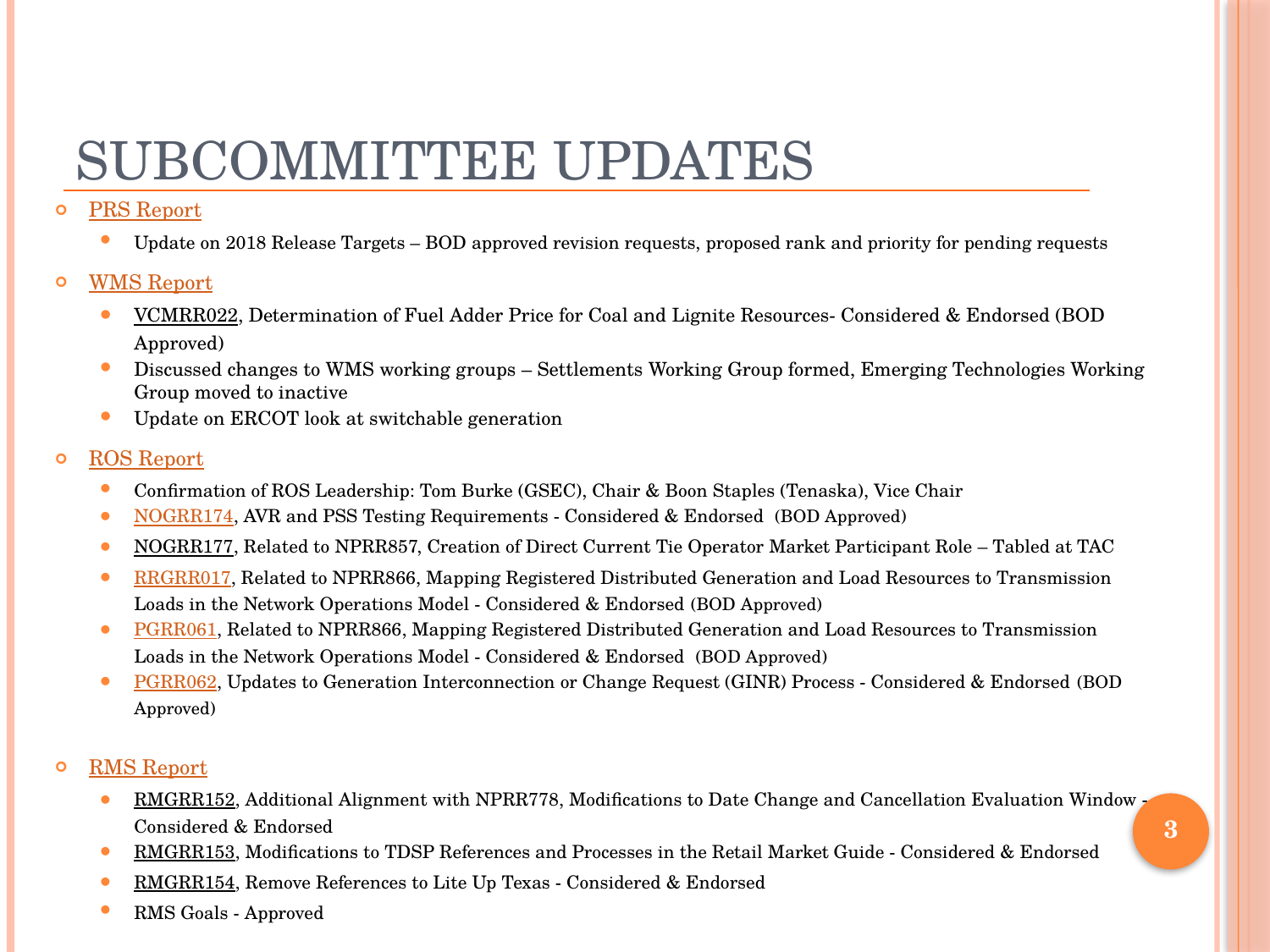

# Subcommittee Updates
PRS Report
Update on 2018 Release Targets – BOD approved revision requests, proposed rank and priority for pending requests

WMS Report
VCMRR022, Determination of Fuel Adder Price for Coal and Lignite Resources- Considered & Endorsed (BOD Approved)
Discussed changes to WMS working groups – Settlements Working Group formed, Emerging Technologies Working Group moved to inactive
Update on ERCOT look at switchable generation

ROS Report
Confirmation of ROS Leadership: Tom Burke (GSEC), Chair & Boon Staples (Tenaska), Vice Chair
NOGRR174, AVR and PSS Testing Requirements - Considered & Endorsed  (BOD Approved)
NOGRR177, Related to NPRR857, Creation of Direct Current Tie Operator Market Participant Role – Tabled at TAC
RRGRR017, Related to NPRR866, Mapping Registered Distributed Generation and Load Resources to Transmission Loads in the Network Operations Model - Considered & Endorsed (BOD Approved)
PGRR061, Related to NPRR866, Mapping Registered Distributed Generation and Load Resources to Transmission Loads in the Network Operations Model - Considered & Endorsed  (BOD Approved)
PGRR062, Updates to Generation Interconnection or Change Request (GINR) Process - Considered & Endorsed (BOD Approved)

RMS Report
RMGRR152, Additional Alignment with NPRR778, Modifications to Date Change and Cancellation Evaluation Window - Considered & Endorsed
RMGRR153, Modifications to TDSP References and Processes in the Retail Market Guide - Considered & Endorsed
RMGRR154, Remove References to Lite Up Texas - Considered & Endorsed
RMS Goals - Approved

3